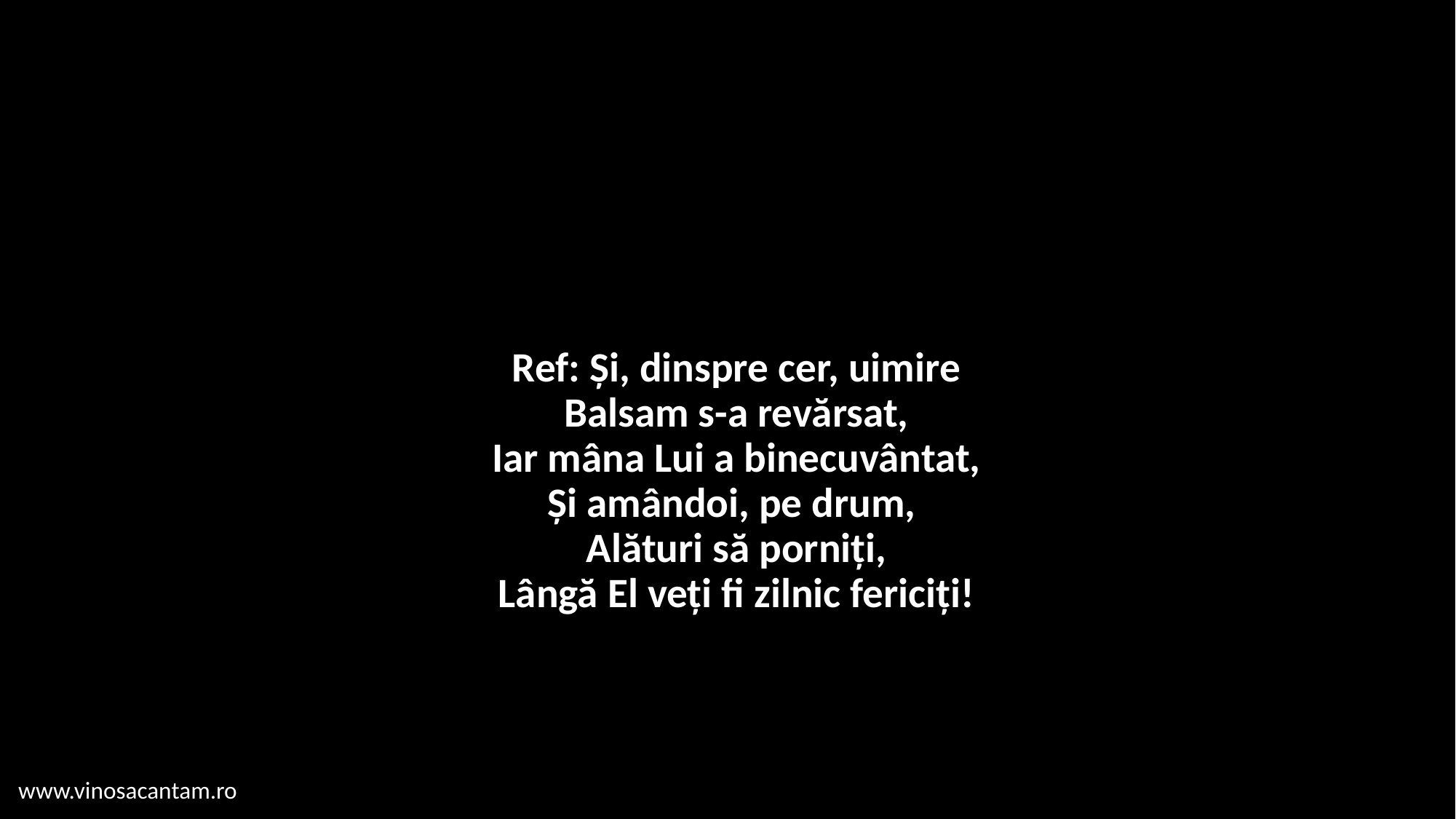

# Ref: Și, dinspre cer, uimire Balsam s-a revărsat, Iar mâna Lui a binecuvântat, Și amândoi, pe drum, Alături să porniți, Lângă El veți fi zilnic fericiți!
www.vinosacantam.ro